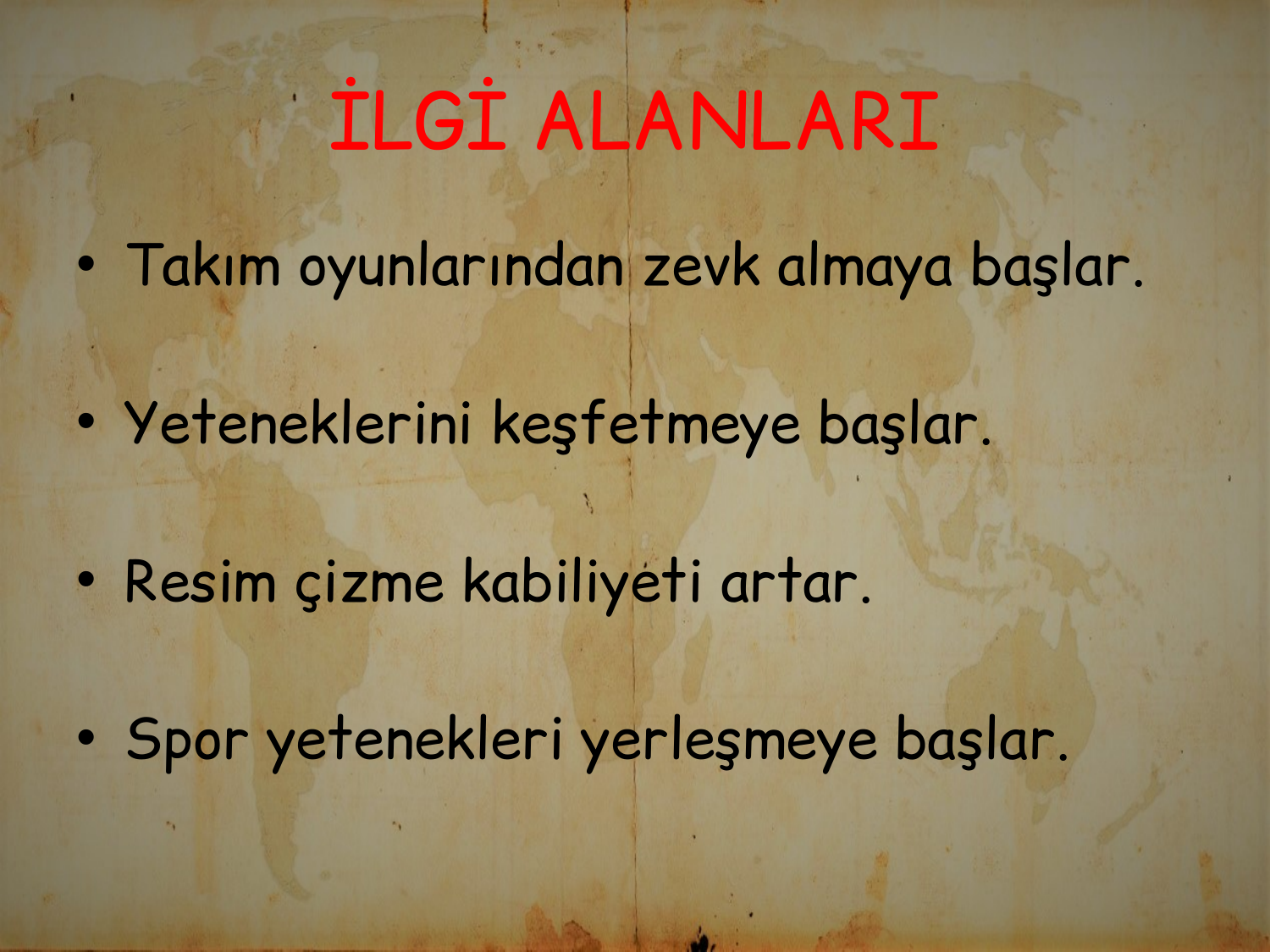

# İLGİ ALANLARI
Takım oyunlarından zevk almaya başlar.

Yeteneklerini keşfetmeye başlar.

Resim çizme kabiliyeti artar.

Spor yetenekleri yerleşmeye başlar.